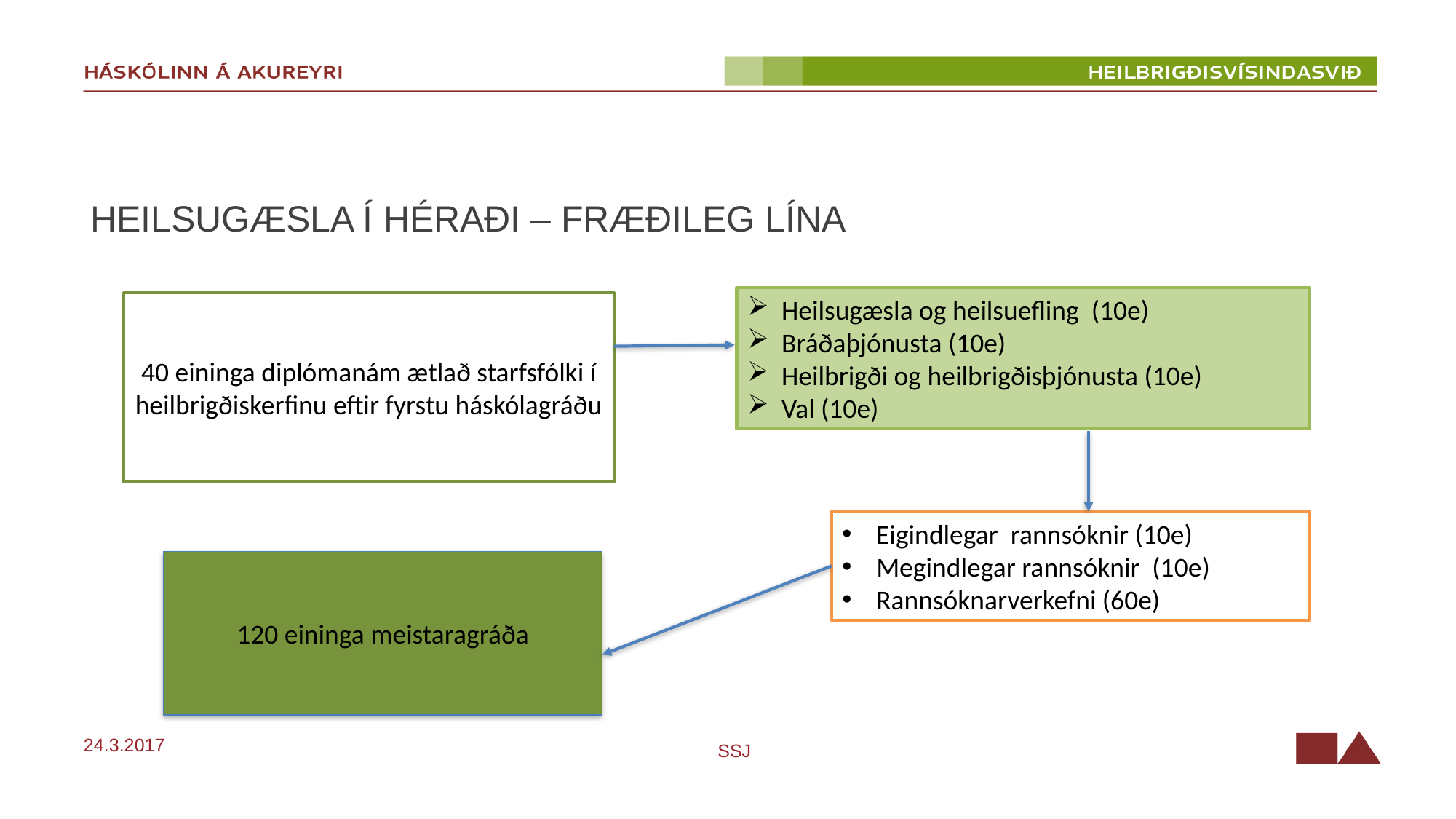

# Heilsugæsla í Héraði – fræðileg lína
Heilsugæsla og heilsuefling  (10e)
Bráðaþjónusta (10e)
Heilbrigði og heilbrigðisþjónusta (10e)
Val (10e)
40 eininga diplómanám ætlað starfsfólki í heilbrigðiskerfinu eftir fyrstu háskólagráðu
Eigindlegar  rannsóknir (10e)
Megindlegar rannsóknir  (10e)
Rannsóknarverkefni (60e)
120 eininga meistaragráða
24.3.2017
SSJ